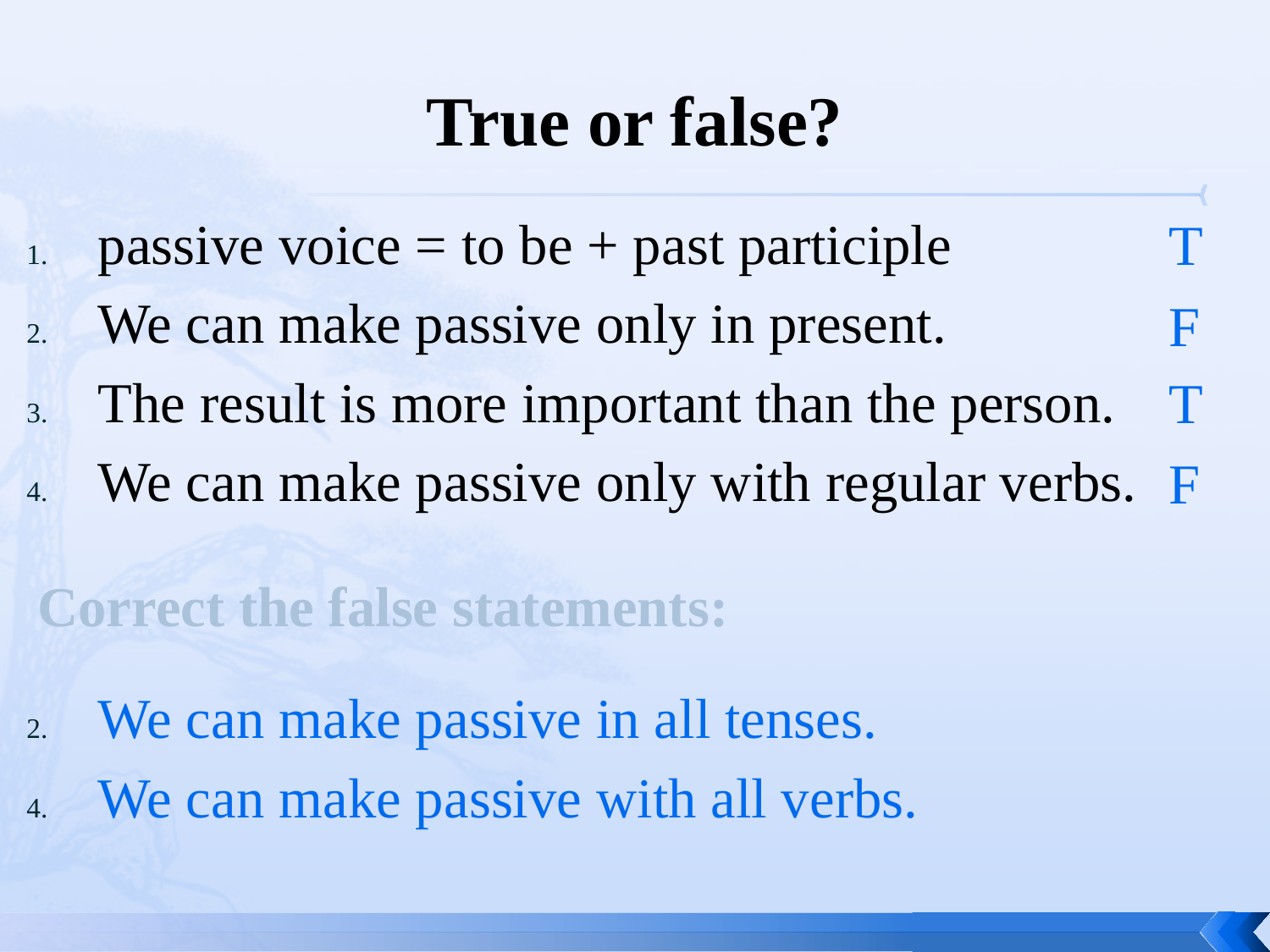

# True or false?
passive voice = to be + past participle
We can make passive only in present.
The result is more important than the person.
We can make passive only with regular verbs.

We can make passive in all tenses.
We can make passive with all verbs.
T
F
T
F
Correct the false statements: